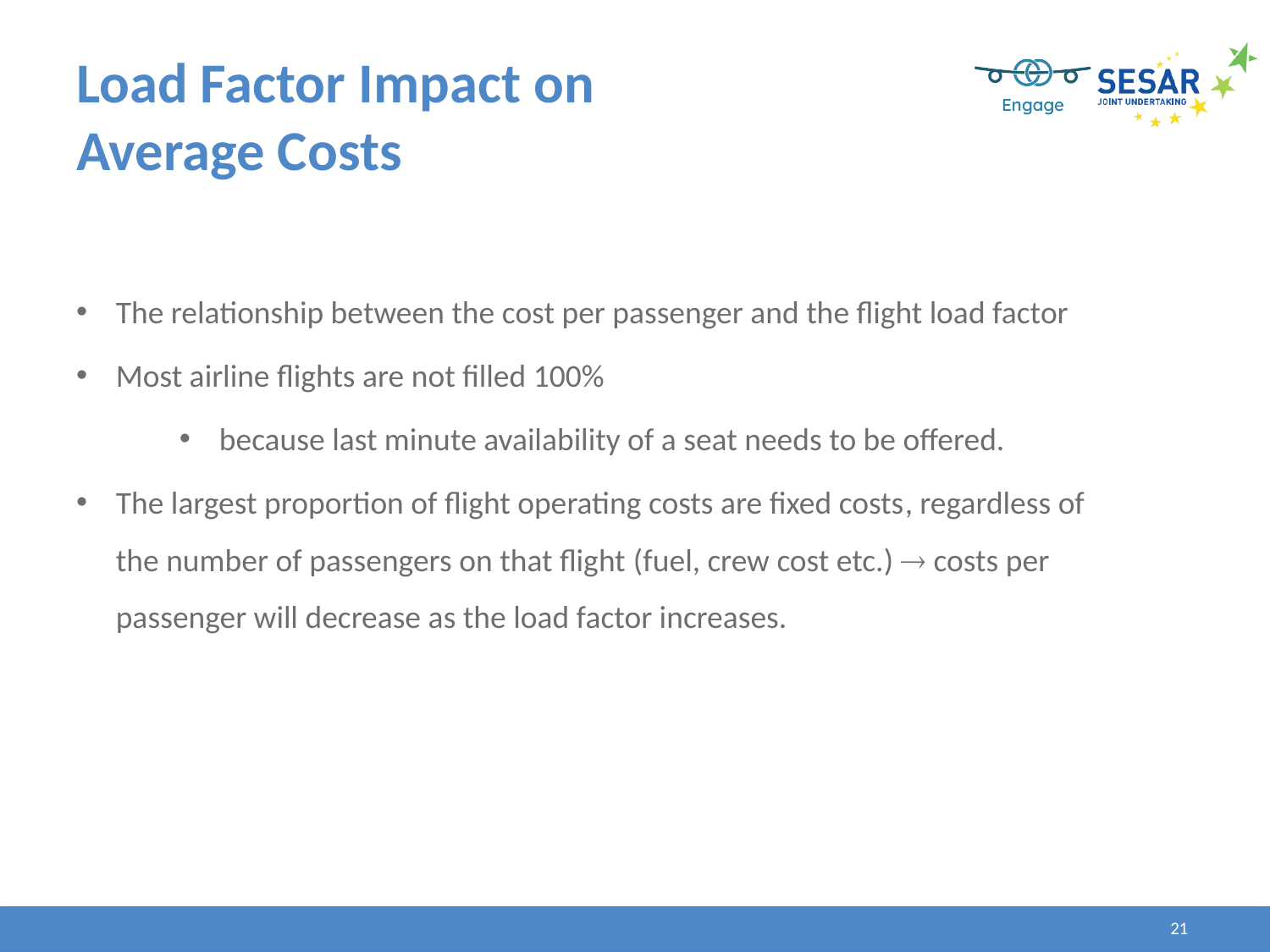

# Load Factor Impact on Average Costs

The relationship between the cost per passenger and the flight load factor
Most airline flights are not filled 100%
because last minute availability of a seat needs to be offered.
The largest proportion of flight operating costs are fixed costs, regardless of the number of passengers on that flight (fuel, crew cost etc.) → costs per passenger will decrease as the load factor increases.
3
21